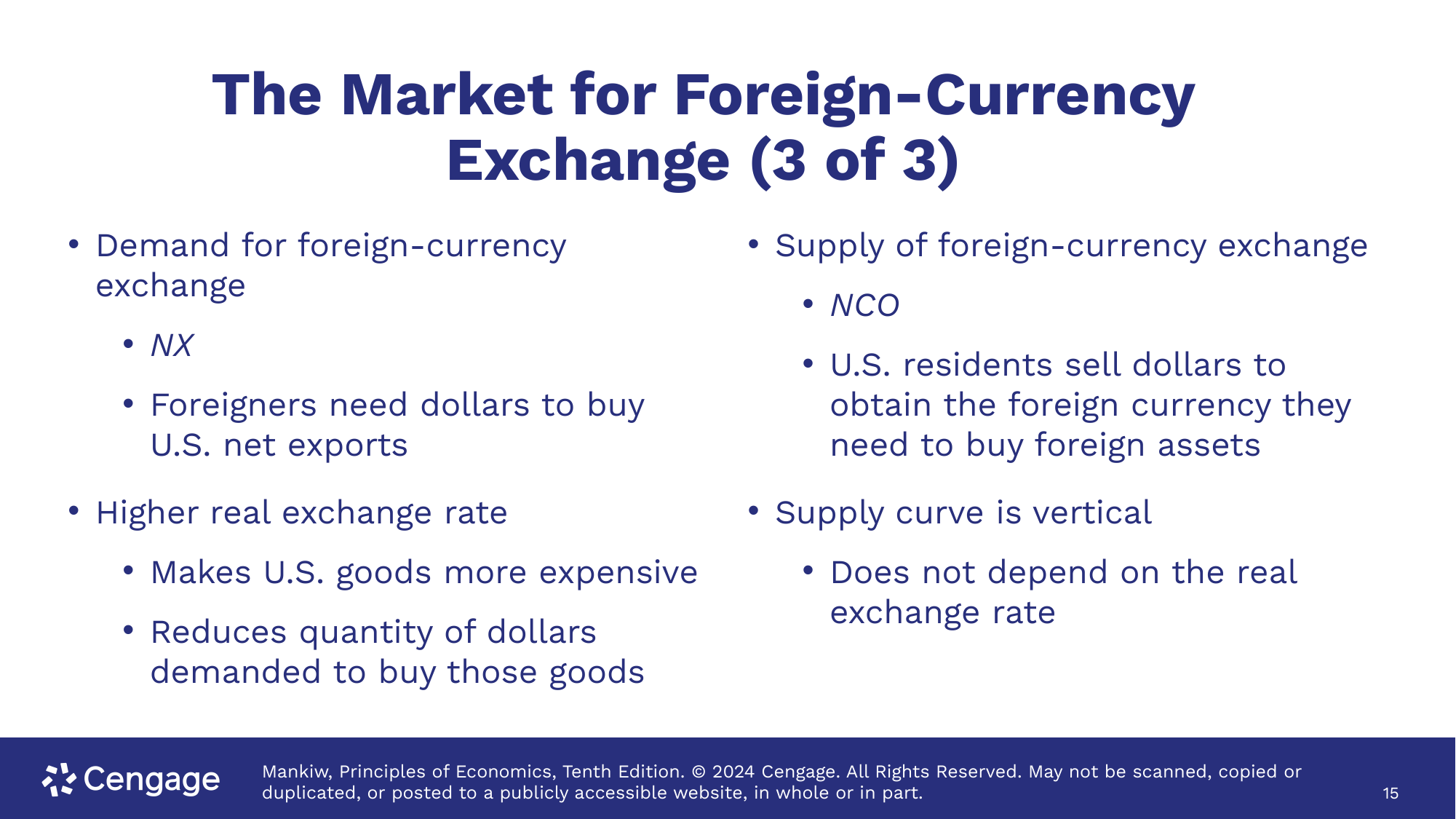

# The Market for Foreign-Currency Exchange (3 of 3)
Demand for foreign-currency exchange
NX
Foreigners need dollars to buy U.S. net exports
Higher real exchange rate
Makes U.S. goods more expensive
Reduces quantity of dollars demanded to buy those goods
Supply of foreign-currency exchange
NCO
U.S. residents sell dollars to obtain the foreign currency they need to buy foreign assets
Supply curve is vertical
Does not depend on the real exchange rate